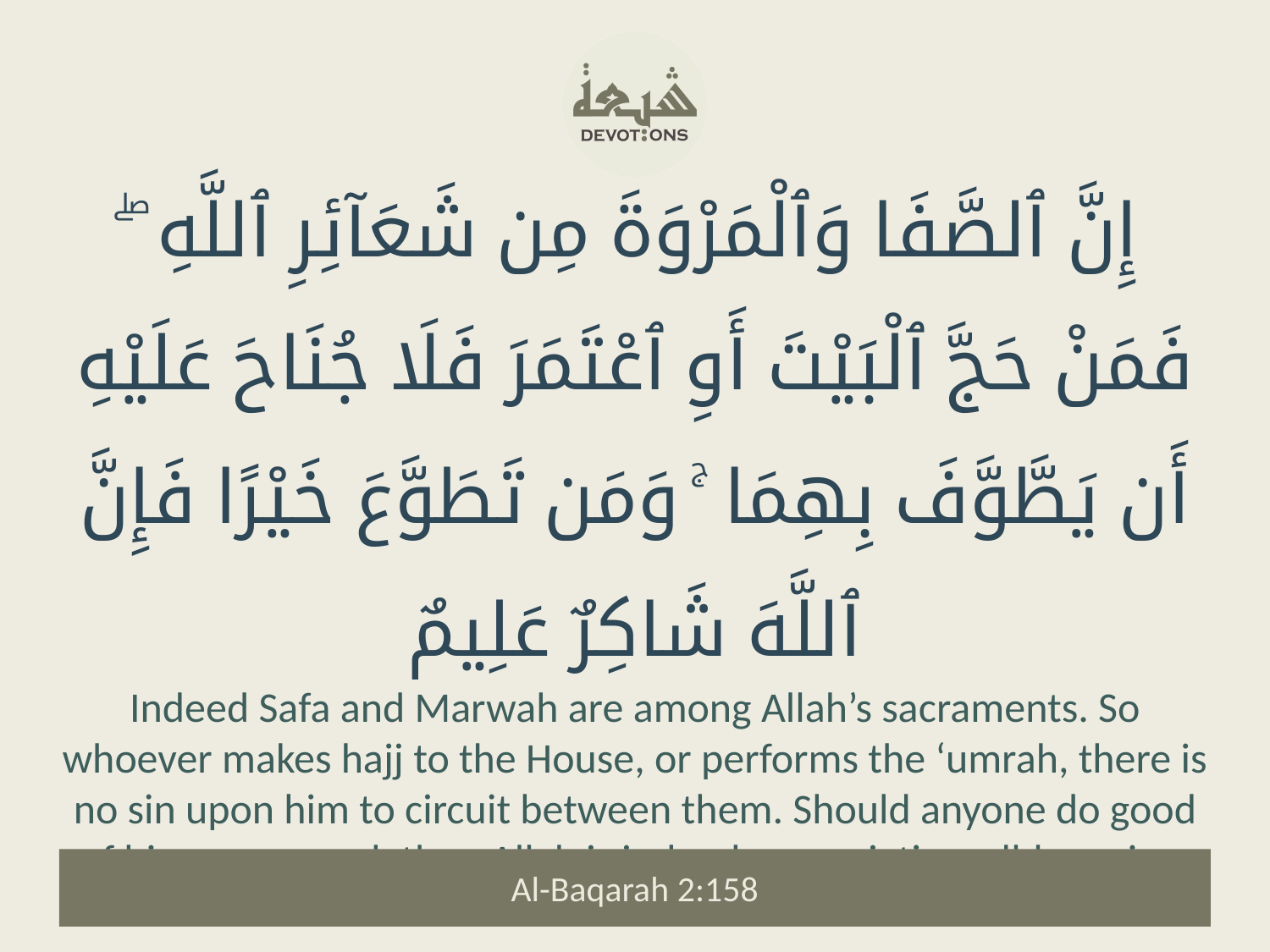

إِنَّ ٱلصَّفَا وَٱلْمَرْوَةَ مِن شَعَآئِرِ ٱللَّهِ ۖ فَمَنْ حَجَّ ٱلْبَيْتَ أَوِ ٱعْتَمَرَ فَلَا جُنَاحَ عَلَيْهِ أَن يَطَّوَّفَ بِهِمَا ۚ وَمَن تَطَوَّعَ خَيْرًا فَإِنَّ ٱللَّهَ شَاكِرٌ عَلِيمٌ
Indeed Safa and Marwah are among Allah’s sacraments. So whoever makes hajj to the House, or performs the ‘umrah, there is no sin upon him to circuit between them. Should anyone do good of his own accord, then Allah is indeed appreciative, all-knowing.
Al-Baqarah 2:158